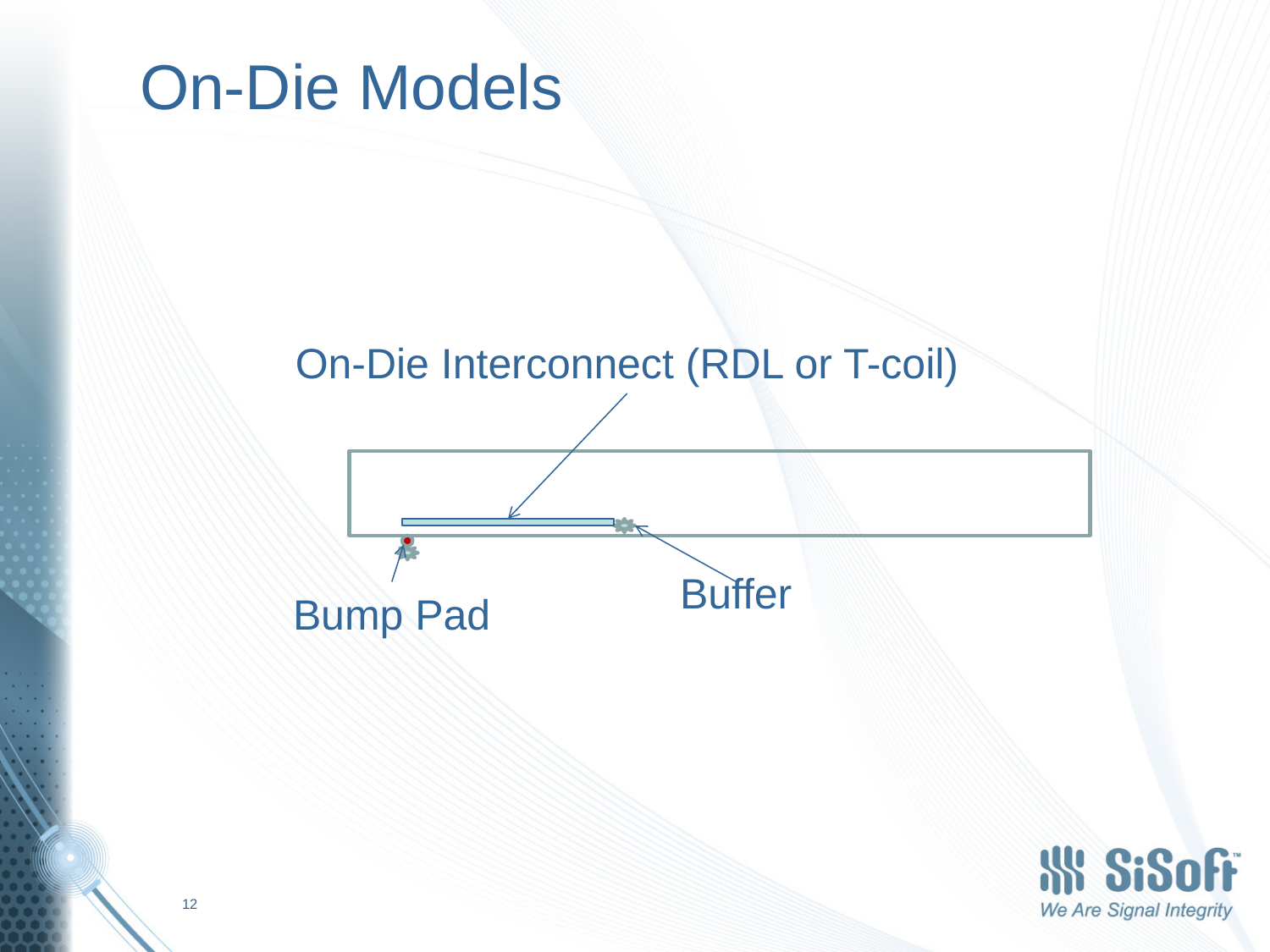

# On-Die Models
On-Die Interconnect (RDL or T-coil)

Buffer
Bump Pad
12